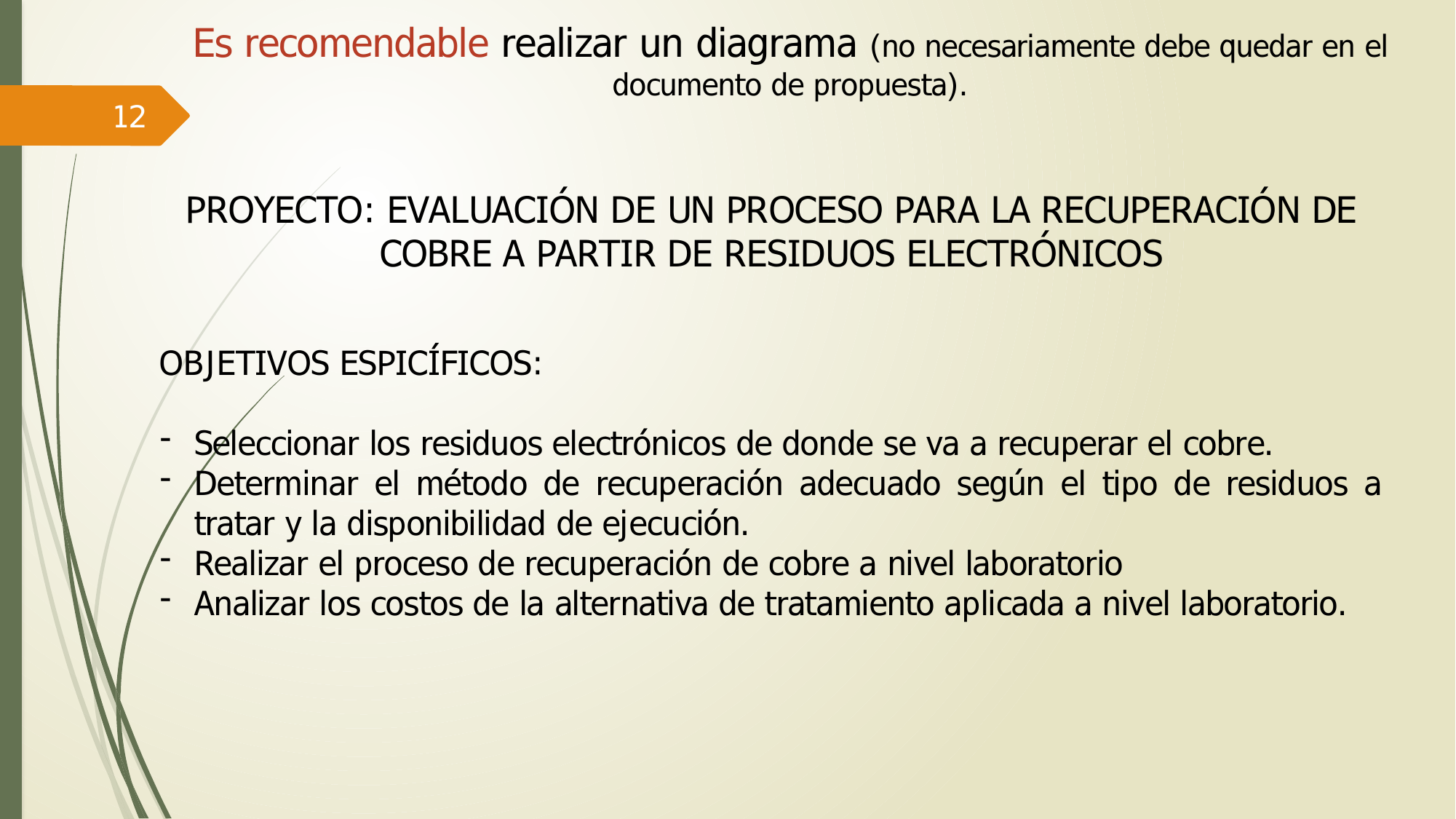

Es recomendable realizar un diagrama (no necesariamente debe quedar en el documento de propuesta).
12
PROYECTO: EVALUACIÓN DE UN PROCESO PARA LA RECUPERACIÓN DE COBRE A PARTIR DE RESIDUOS ELECTRÓNICOS
OBJETIVOS ESPICÍFICOS:

Seleccionar los residuos electrónicos de donde se va a recuperar el cobre.
Determinar el método de recuperación adecuado según el tipo de residuos a tratar y la disponibilidad de ejecución.
Realizar el proceso de recuperación de cobre a nivel laboratorio
Analizar los costos de la alternativa de tratamiento aplicada a nivel laboratorio.